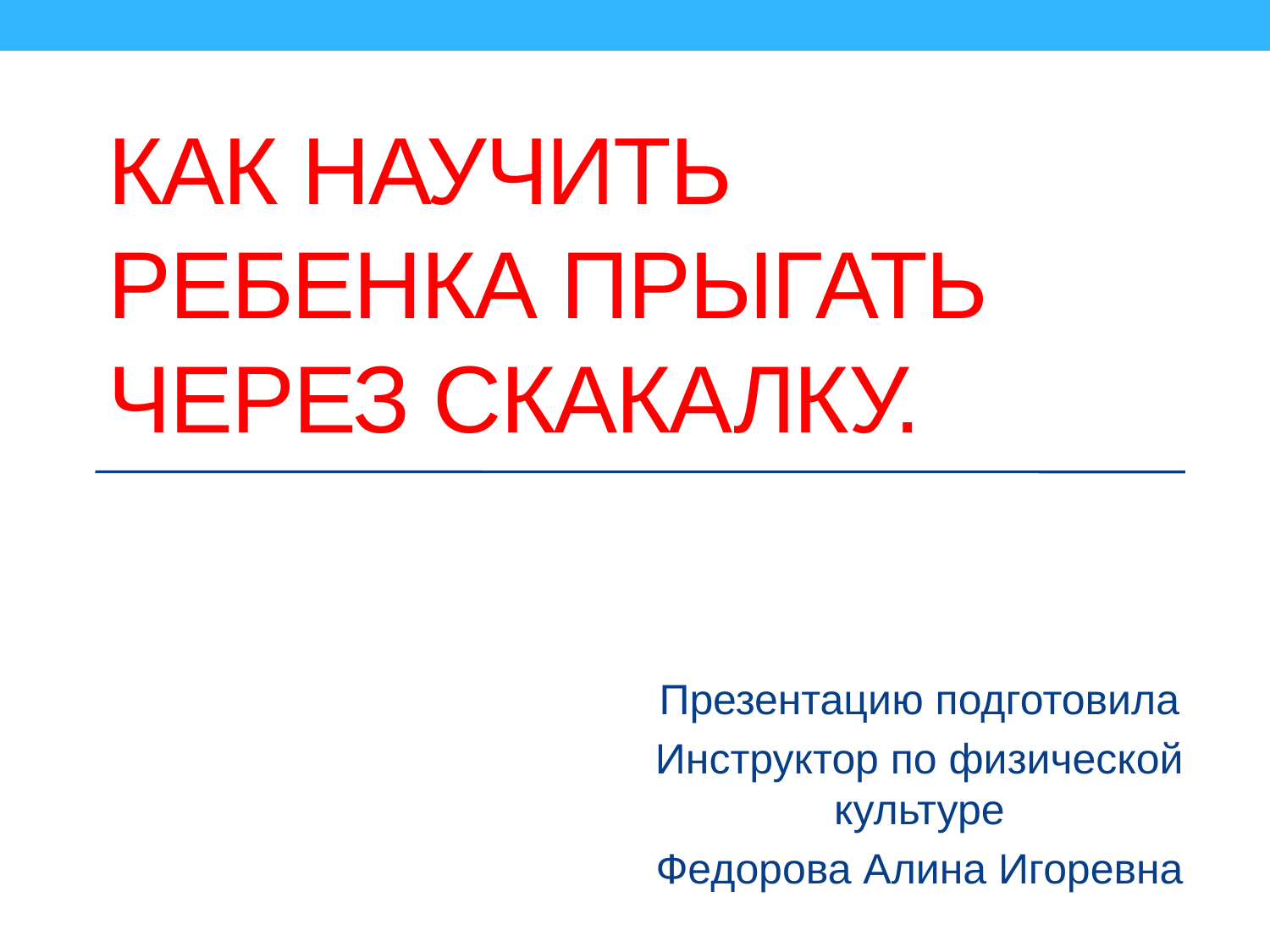

# Как научить ребенка прыгать через скакалку.
Презентацию подготовила
Инструктор по физической культуре
Федорова Алина Игоревна